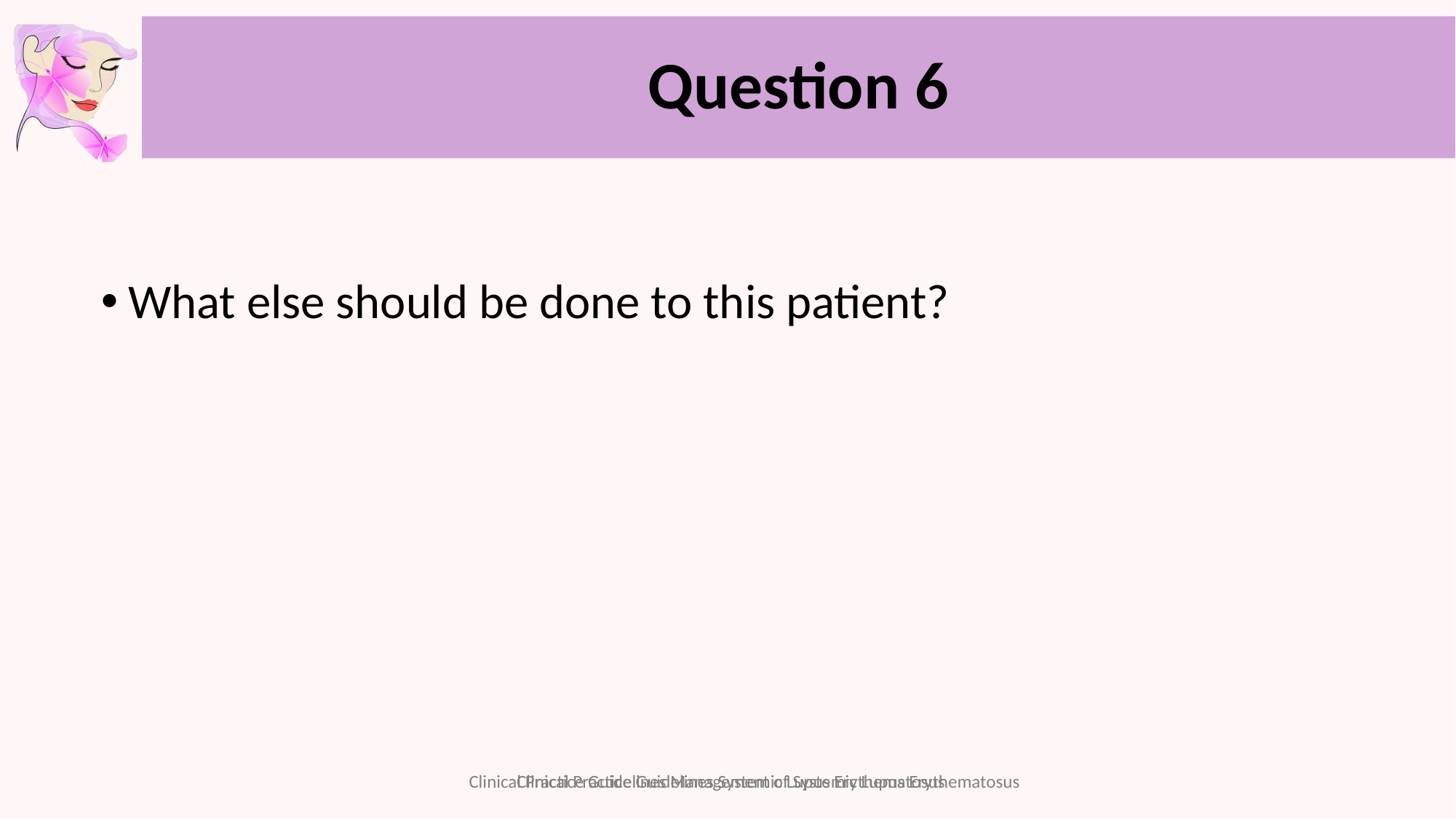

# Question 6
What else should be done to this patient?
Clinical Practice Guidelines Systemic Lupus Erythematosus